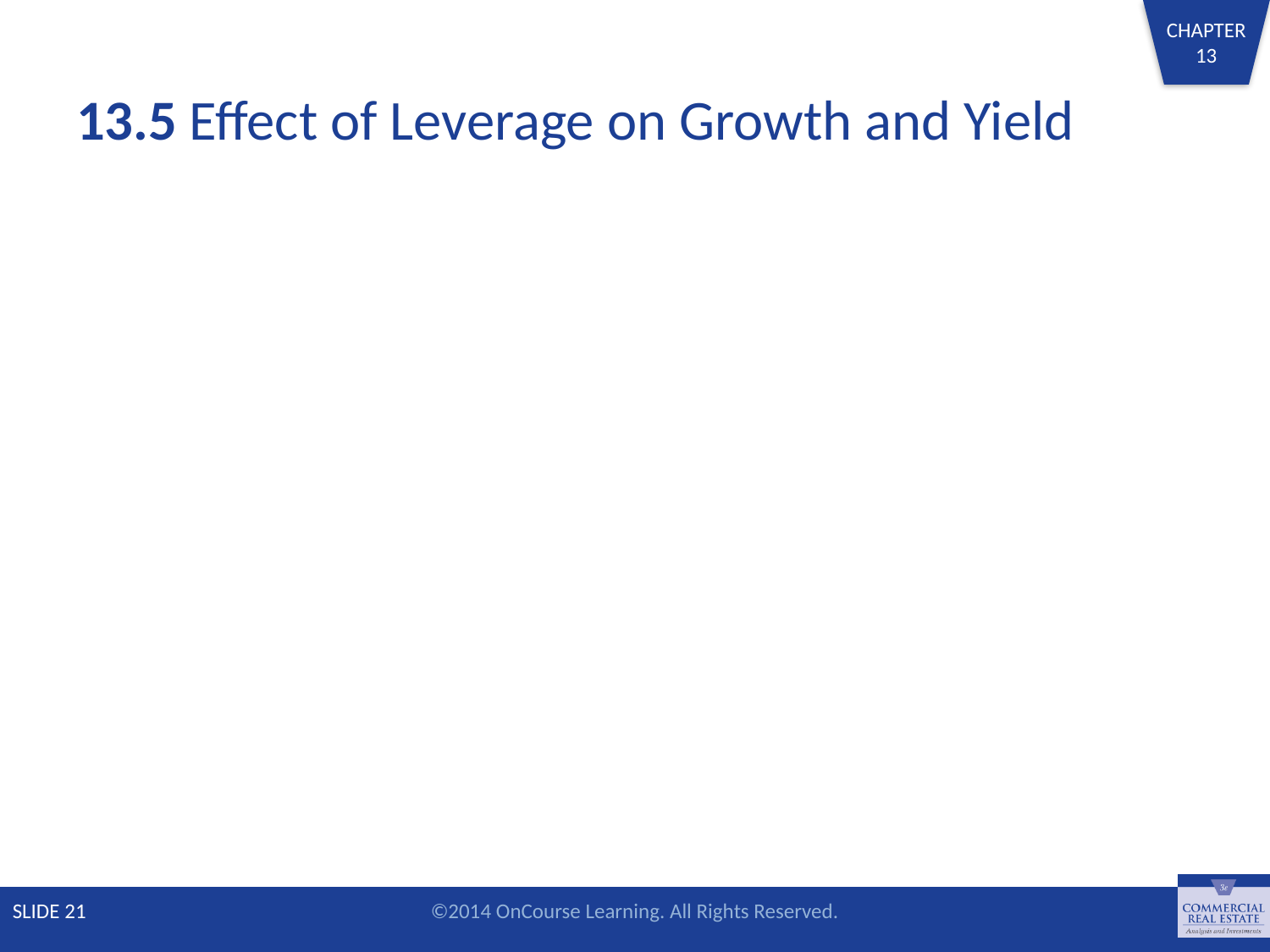

# 13.5 Effect of Leverage on Growth and Yield

SLIDE 21